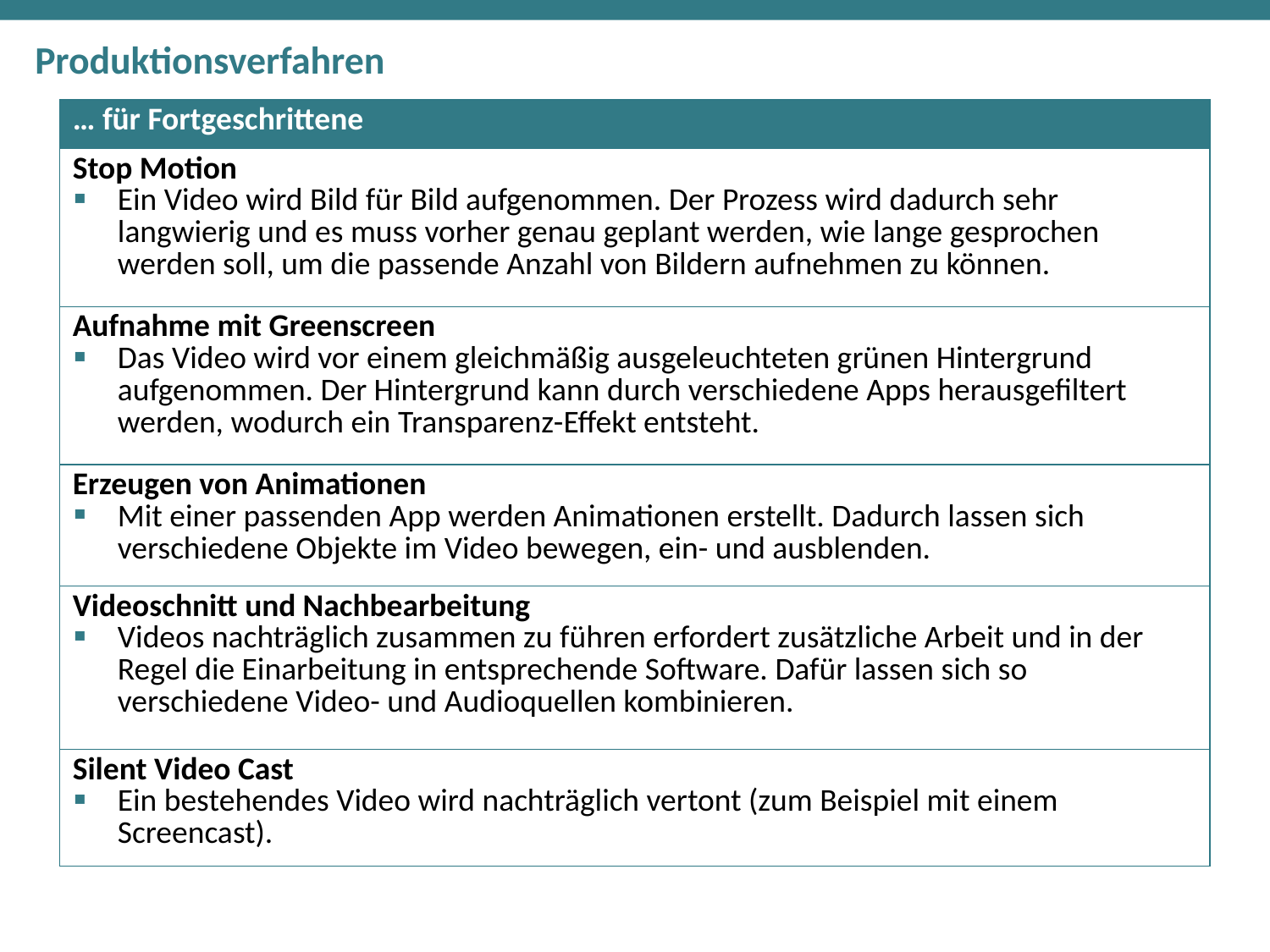

# Produktionsverfahren
| … für Fortgeschrittene |
| --- |
| Stop Motion Ein Video wird Bild für Bild aufgenommen. Der Prozess wird dadurch sehr langwierig und es muss vorher genau geplant werden, wie lange gesprochen werden soll, um die passende Anzahl von Bildern aufnehmen zu können. |
| Aufnahme mit Greenscreen Das Video wird vor einem gleichmäßig ausgeleuchteten grünen Hintergrund aufgenommen. Der Hintergrund kann durch verschiedene Apps herausgefiltert werden, wodurch ein Transparenz-Effekt entsteht. |
| Erzeugen von Animationen Mit einer passenden App werden Animationen erstellt. Dadurch lassen sich verschiedene Objekte im Video bewegen, ein- und ausblenden. |
| Videoschnitt und Nachbearbeitung Videos nachträglich zusammen zu führen erfordert zusätzliche Arbeit und in der Regel die Einarbeitung in entsprechende Software. Dafür lassen sich so verschiedene Video- und Audioquellen kombinieren. |
| Silent Video Cast Ein bestehendes Video wird nachträglich vertont (zum Beispiel mit einem Screencast). |